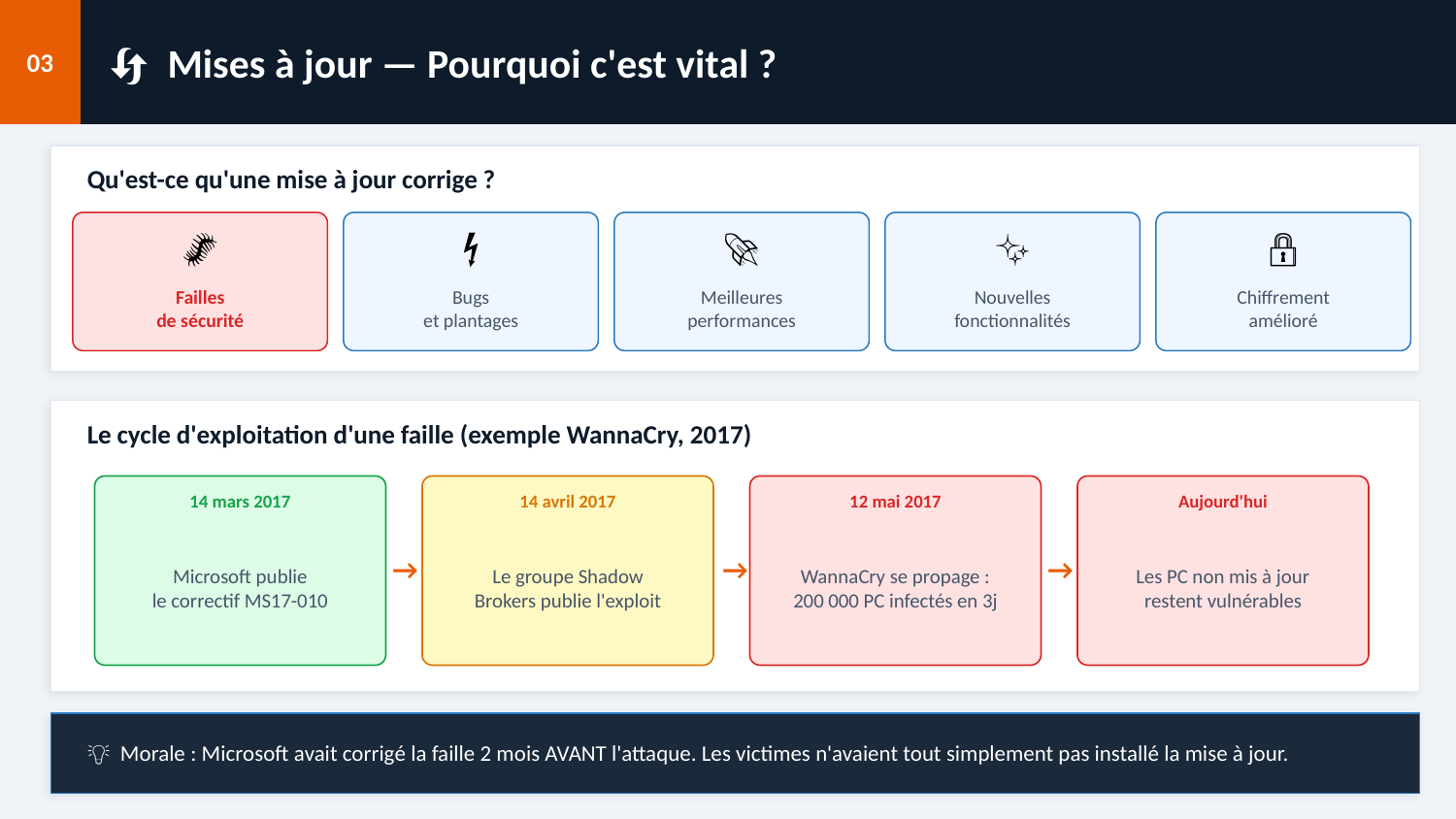

03
🔄  Mises à jour — Pourquoi c'est vital ?

Qu'est-ce qu'une mise à jour corrige ?

🐛
⚡
🚀
✨
🔒
Failles
de sécurité
Bugs
et plantages
Meilleures
performances
Nouvelles
fonctionnalités
Chiffrement
amélioré

Le cycle d'exploitation d'une faille (exemple WannaCry, 2017)

14 mars 2017
14 avril 2017
12 mai 2017
Aujourd'hui
Microsoft publie
le correctif MS17-010
Le groupe Shadow
Brokers publie l'exploit
WannaCry se propage :
200 000 PC infectés en 3j
Les PC non mis à jour
restent vulnérables
→
→
→

💡  Morale : Microsoft avait corrigé la faille 2 mois AVANT l'attaque. Les victimes n'avaient tout simplement pas installé la mise à jour.